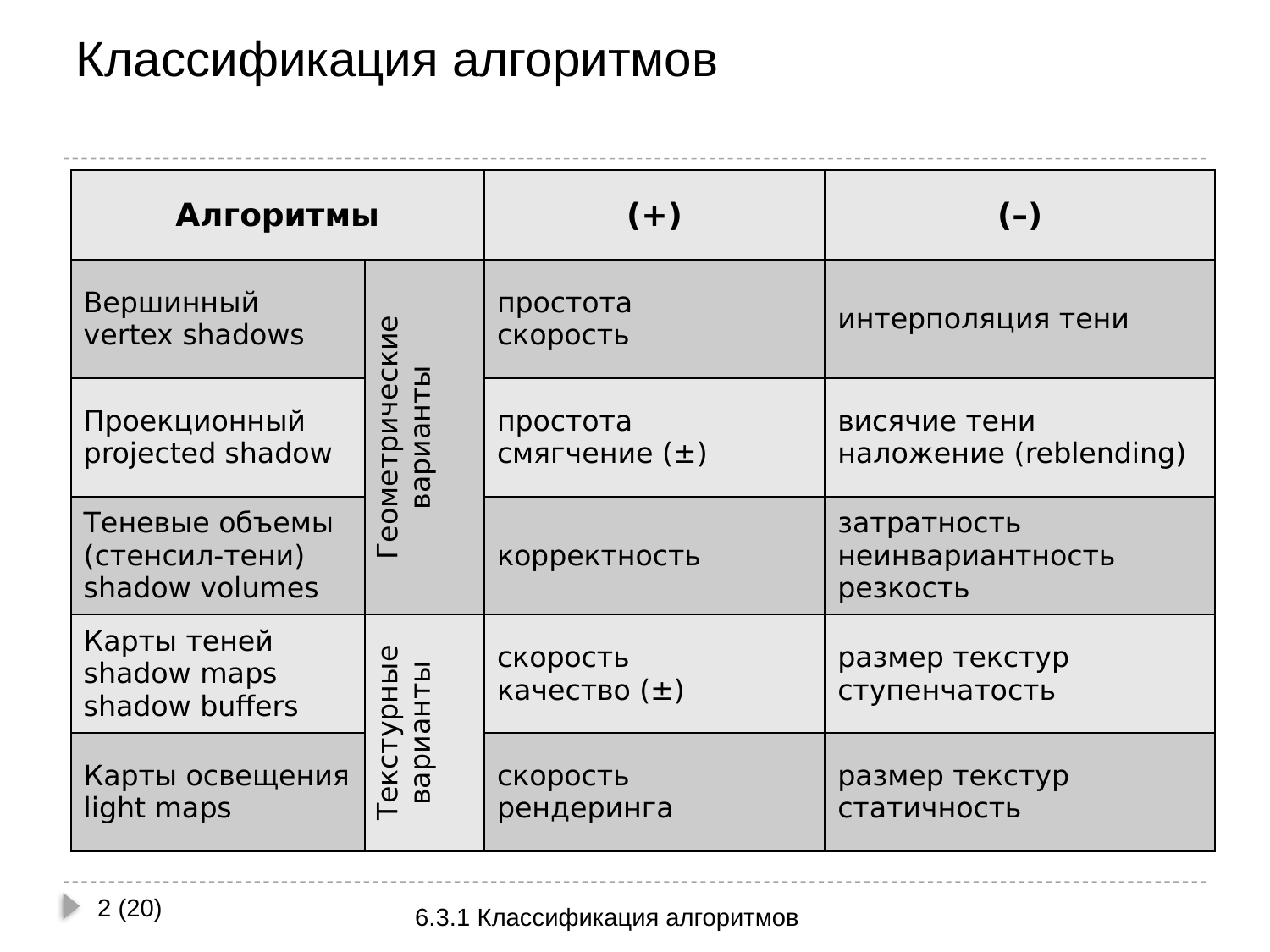

# Классификация алгоритмов
| Алгоритмы |  | (+) | (–) |
| --- | --- | --- | --- |
| Вершинный vertex shadows | Геометрические варианты | простота скорость | интерполяция тени |
| Проекционный projected shadow |  | простота смягчение (±) | висячие тени наложение (reblending) |
| Теневые объемы (стенсил-тени) shadow volumes |  | корректность | затратность неинвариантность резкость |
| Карты теней shadow maps shadow buffers | Текстурные варианты | скорость качество (±) | размер текстур ступенчатость |
| Карты освещения light maps |  | скорость рендеринга | размер текстур статичность |
2 (20)
6.3.1 Классификация алгоритмов